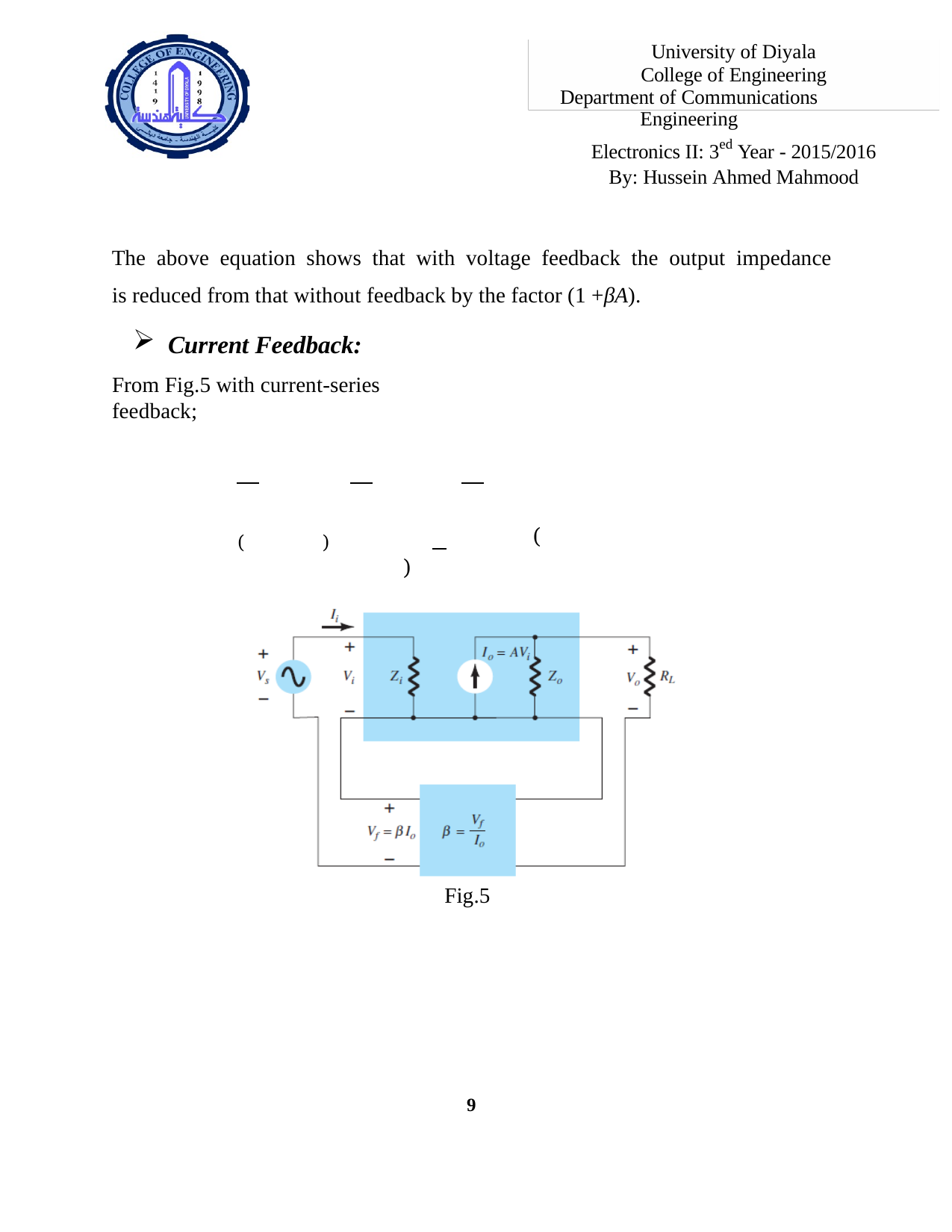

University of Diyala College of Engineering
Department of Communications Engineering
Electronics II: 3ed Year - 2015/2016 By: Hussein Ahmed Mahmood

The  above  equation  shows  that  with  voltage  feedback  the  output  impedance  is reduced from that without feedback by the factor (1 +βA).
Current Feedback:

From Fig.5 with current-series feedback;

                                              (      )

               (      )

Fig.5

9